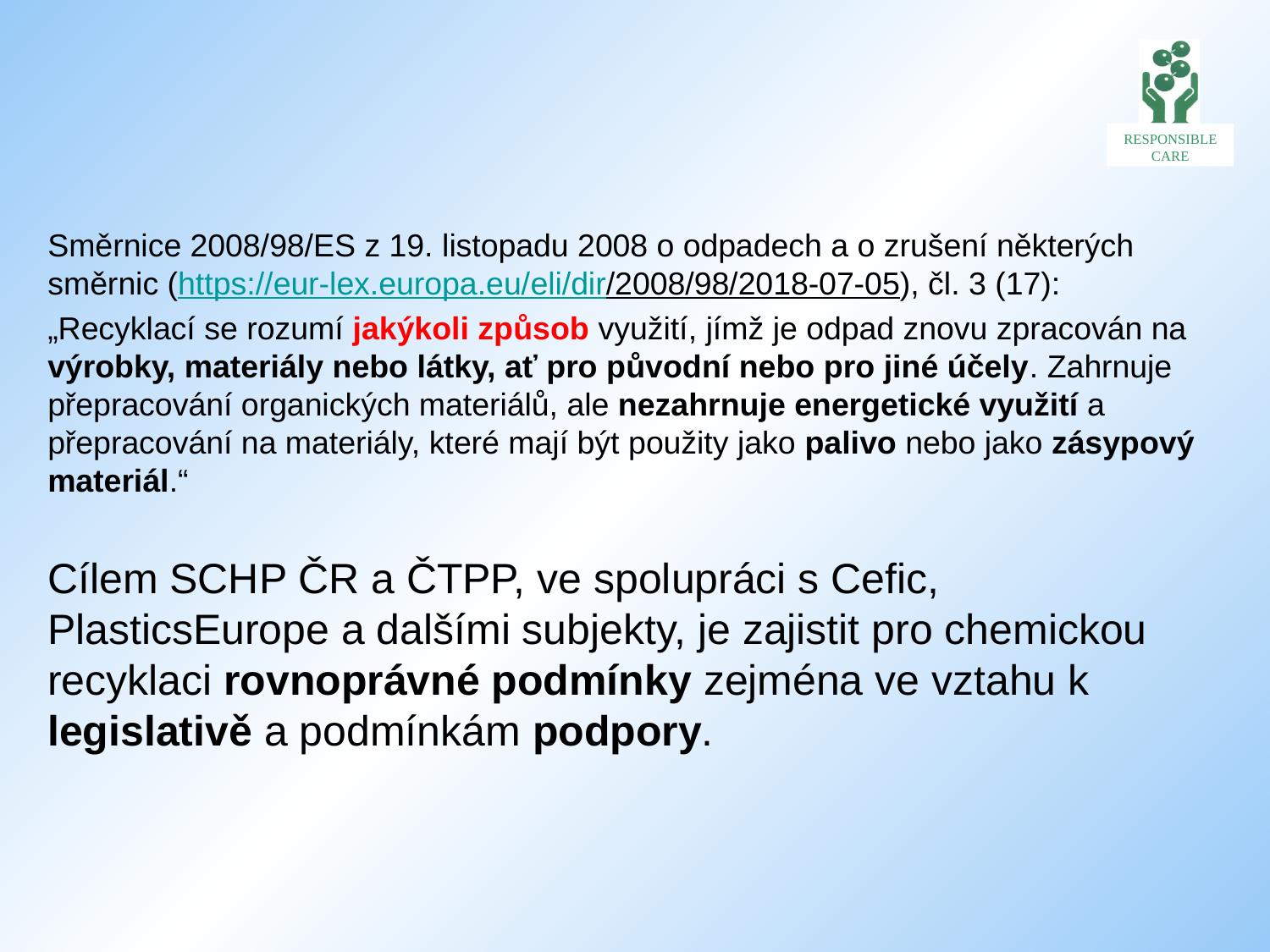

#

Směrnice 2008/98/ES z 19. listopadu 2008 o odpadech a o zrušení některých směrnic (https://eur-lex.europa.eu/eli/dir/2008/98/2018-07-05), čl. 3 (17):
„Recyklací se rozumí jakýkoli způsob využití, jímž je odpad znovu zpracován na výrobky, materiály nebo látky, ať pro původní nebo pro jiné účely. Zahrnuje přepracování organických materiálů, ale nezahrnuje energetické využití a přepracování na materiály, které mají být použity jako palivo nebo jako zásypový materiál.“

Cílem SCHP ČR a ČTPP, ve spolupráci s Cefic, PlasticsEurope a dalšími subjekty, je zajistit pro chemickou recyklaci rovnoprávné podmínky zejména ve vztahu k legislativě a podmínkám podpory.
10